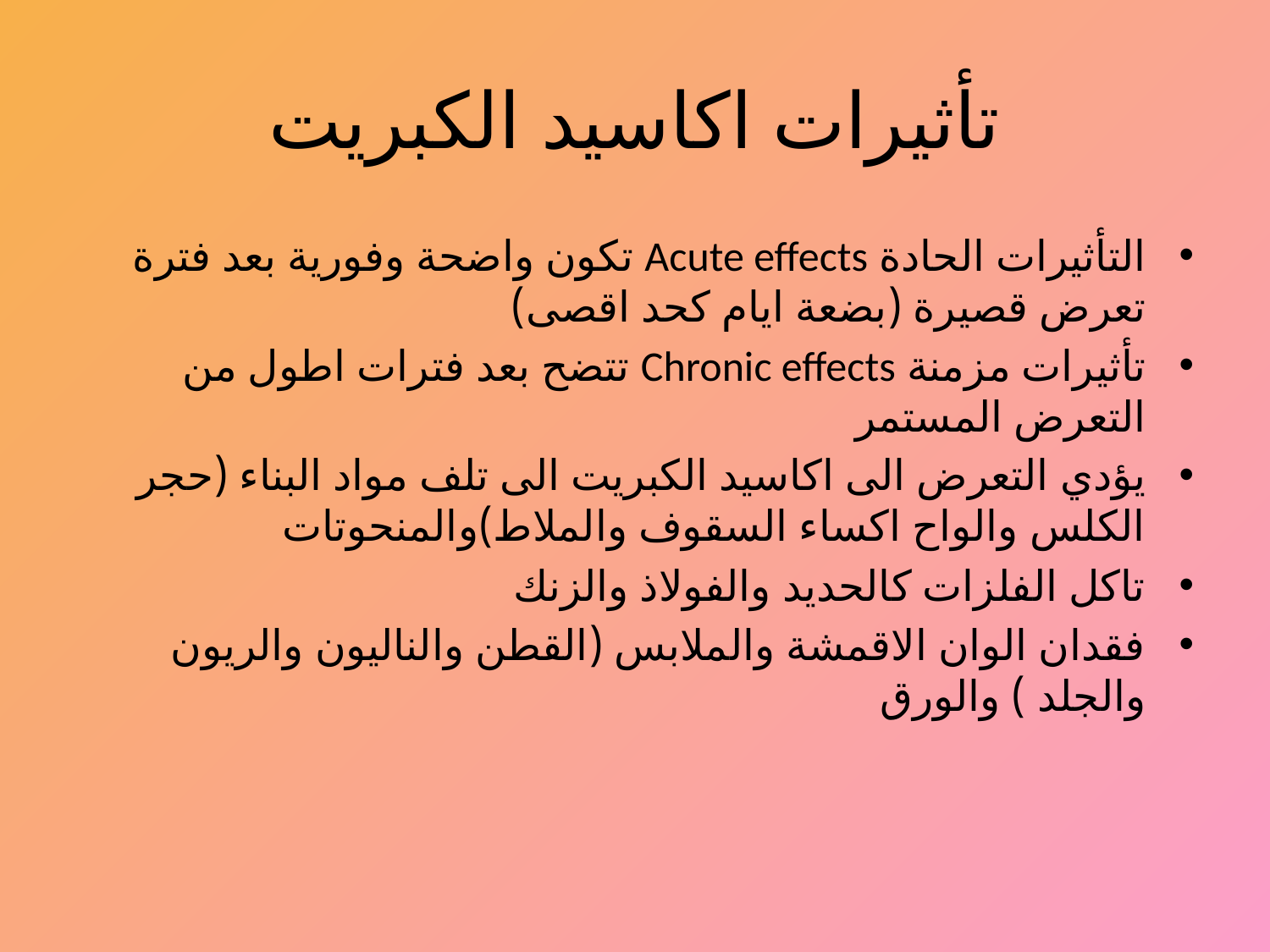

# تأثيرات اكاسيد الكبريت
التأثيرات الحادة Acute effects تكون واضحة وفورية بعد فترة تعرض قصيرة (بضعة ايام كحد اقصى)
تأثيرات مزمنة Chronic effects تتضح بعد فترات اطول من التعرض المستمر
يؤدي التعرض الى اكاسيد الكبريت الى تلف مواد البناء (حجر الكلس والواح اكساء السقوف والملاط)والمنحوتات
تاكل الفلزات كالحديد والفولاذ والزنك
فقدان الوان الاقمشة والملابس (القطن والناليون والريون والجلد ) والورق